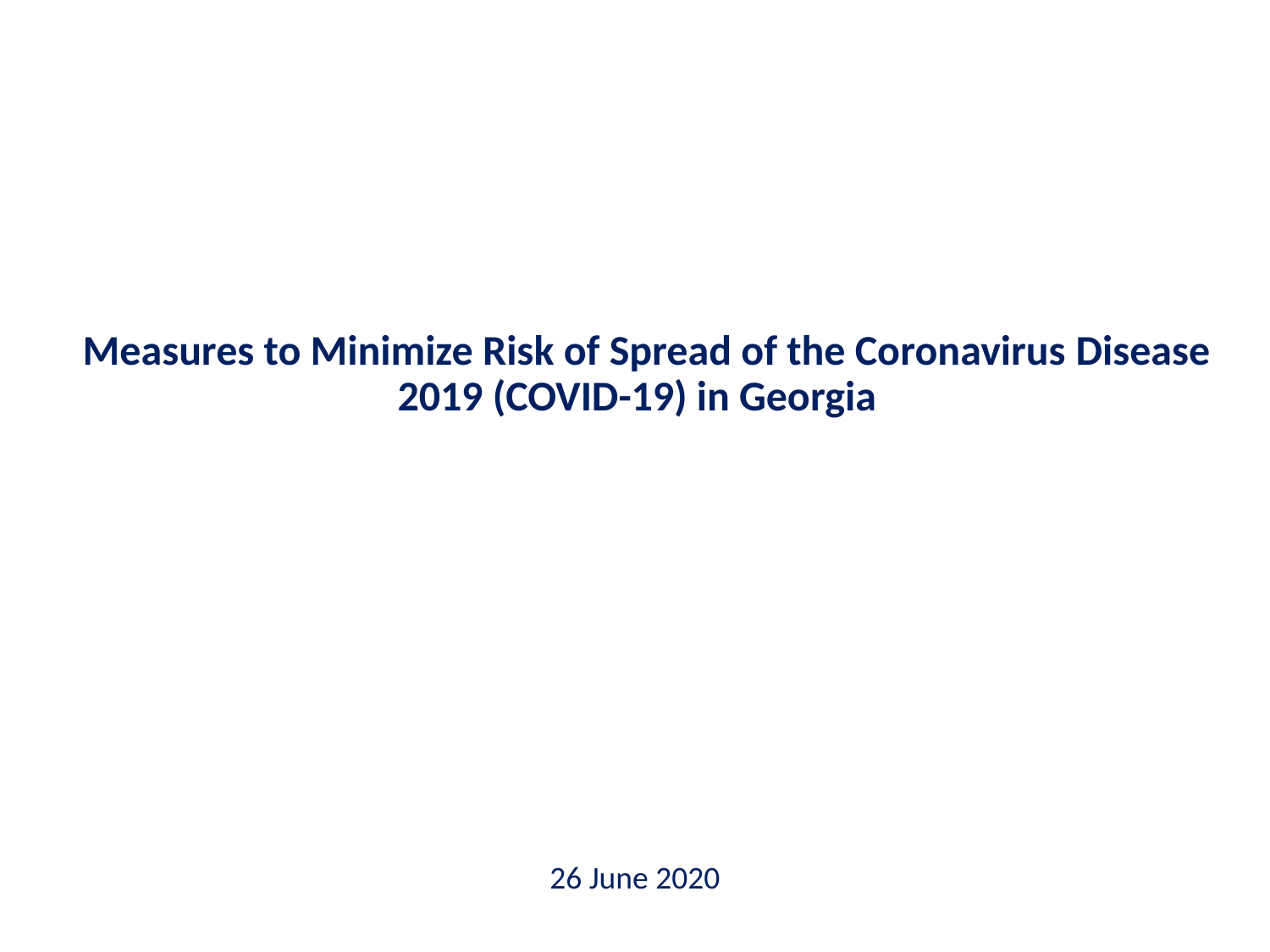

Measures to Minimize Risk of Spread of the Coronavirus Disease 2019 (COVID-19) in Georgia

26 June 2020